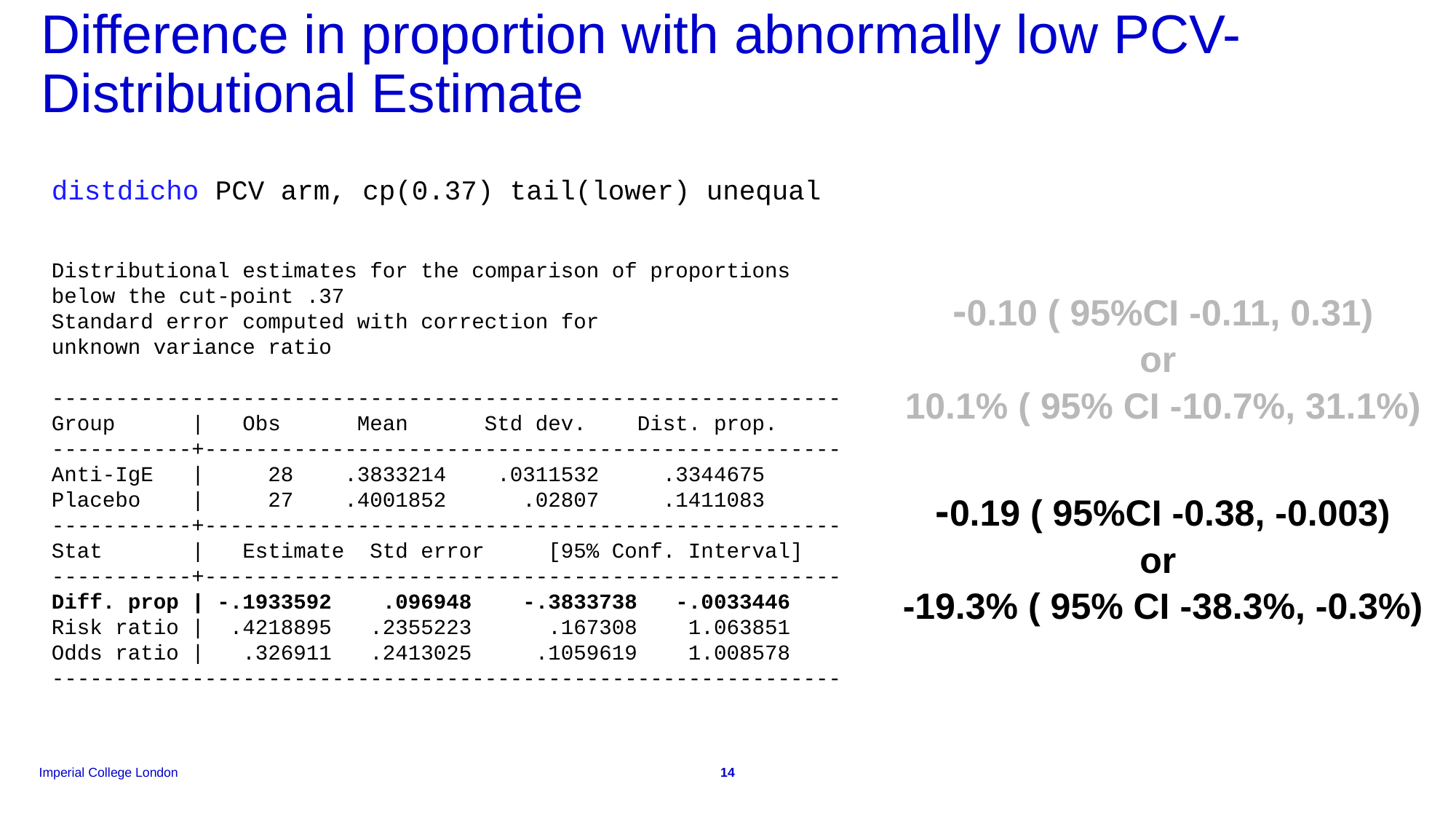

# Difference in proportion with abnormally low PCV- Distributional Estimate
distdicho PCV arm, cp(0.37) tail(lower) unequal

Distributional estimates for the comparison of proportions
below the cut-point .37
Standard error computed with correction for
unknown variance ratio

--------------------------------------------------------------
Group      |   Obs      Mean      Std dev.    Dist. prop.
-----------+--------------------------------------------------
Anti-IgE   |     28    .3833214    .0311532     .3344675
Placebo    |     27    .4001852      .02807     .1411083
-----------+--------------------------------------------------
Stat       |   Estimate  Std error     [95% Conf. Interval]
-----------+--------------------------------------------------
Diff. prop | -.1933592    .096948    -.3833738   -.0033446
Risk ratio |  .4218895   .2355223      .167308    1.063851
Odds ratio |   .326911   .2413025     .1059619    1.008578
--------------------------------------------------------------

-0.10 ( 95%CI -0.11, 0.31)
or
10.1% ( 95% CI -10.7%, 31.1%)
-0.19 ( 95%CI -0.38, -0.003)
or
-19.3% ( 95% CI -38.3%, -0.3%)
14